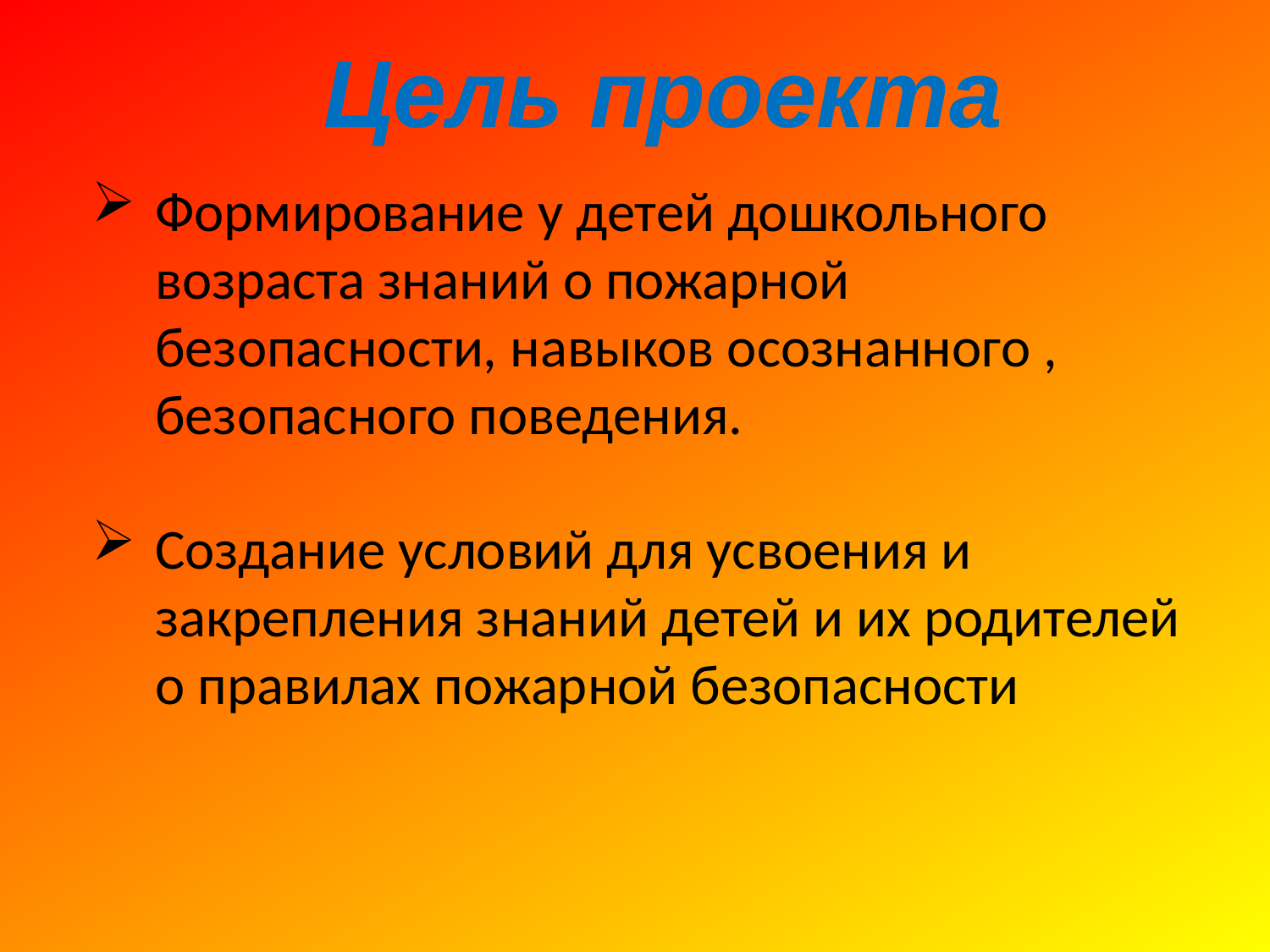

Цель проекта

Формирование у детей дошкольного возраста знаний о пожарной безопасности, навыков осознанного , безопасного поведения.

Создание условий для усвоения и закрепления знаний детей и их родителей о правилах пожарной безопасности